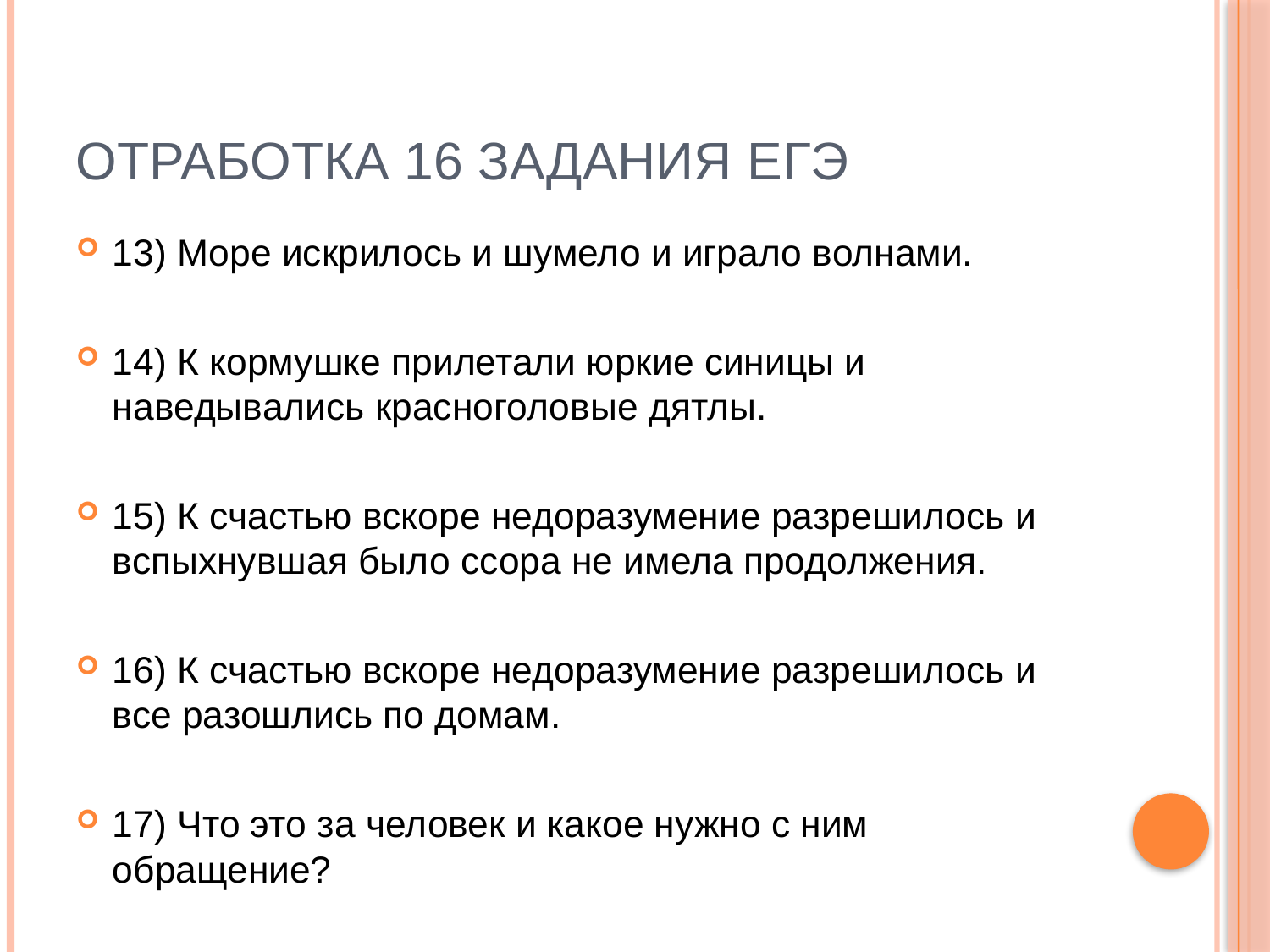

# ОТРАБОТКА 16 ЗАДАНИЯ ЕГЭ
13) Море искрилось и шумело и играло волнами.

14) К кормушке прилетали юркие синицы и наведывались красноголовые дятлы.

15) К счастью вскоре недоразумение разрешилось и вспыхнувшая было ссора не имела продолжения.

16) К счастью вскоре недоразумение разрешилось и все разошлись по домам.

17) Что это за человек и какое нужно с ним обращение?